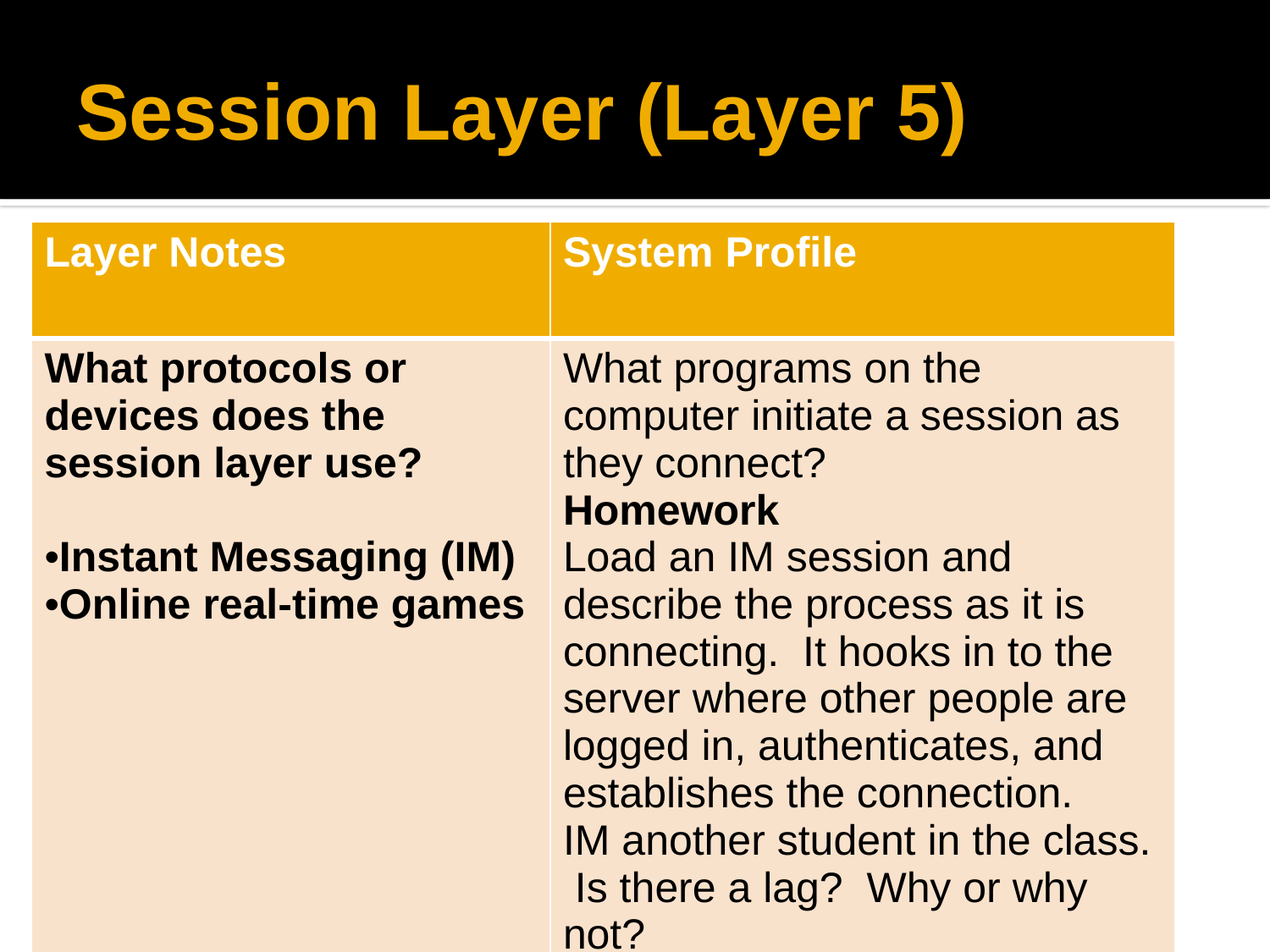

# Session Layer (Layer 5)
| Layer Notes | System Profile |
| --- | --- |
| What protocols or devices does the session layer use? Instant Messaging (IM) Online real-time games | What programs on the computer initiate a session as they connect? Homework Load an IM session and describe the process as it is connecting. It hooks in to the server where other people are logged in, authenticates, and establishes the connection. IM another student in the class. Is there a lag? Why or why not? |